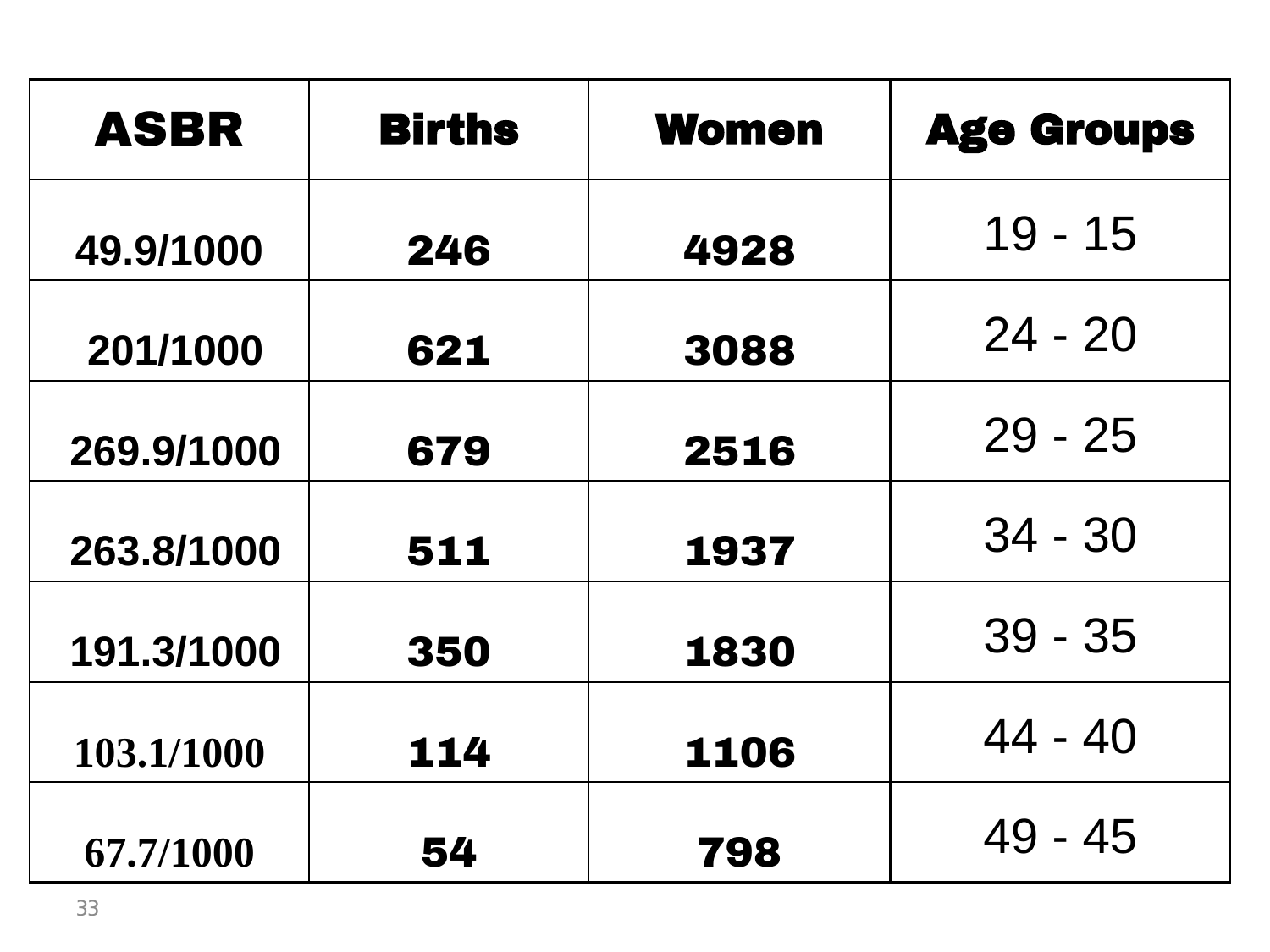

| ASBR | Births | Women | Age Groups |
| --- | --- | --- | --- |
| 49.9/1000 | 246 | 4928 | 15 - 19 |
| 201/1000 | 621 | 3088 | 20 - 24 |
| 269.9/1000 | 679 | 2516 | 25 - 29 |
| 263.8/1000 | 511 | 1937 | 30 - 34 |
| 191.3/1000 | 350 | 1830 | 35 - 39 |
| 103.1/1000 | 114 | 1106 | 40 - 44 |
| 67.7/1000 | 54 | 798 | 45 - 49 |
33